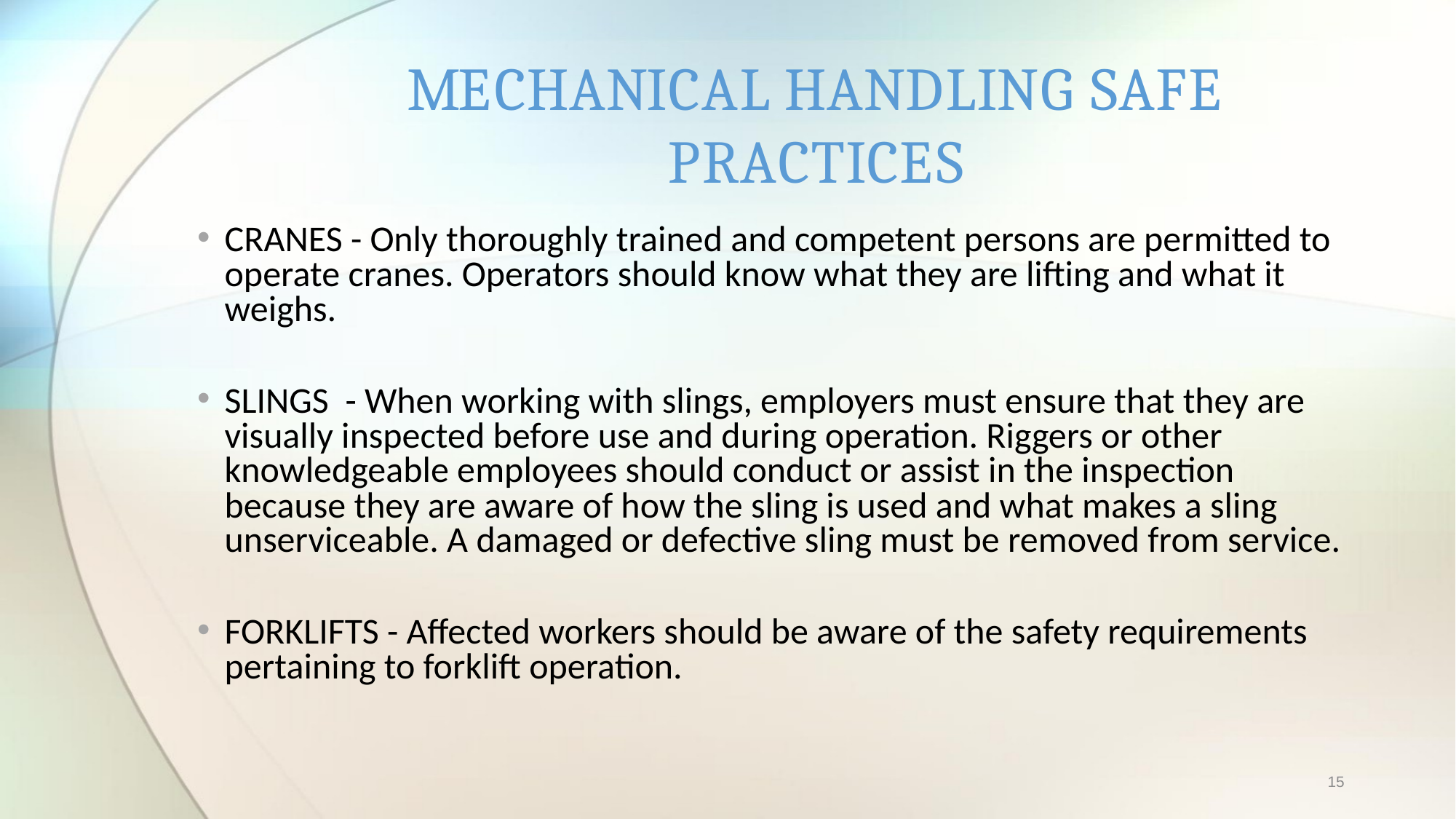

# MECHANICAL HANDLING SAFE PRACTICES
CRANES - Only thoroughly trained and competent persons are permitted to operate cranes. Operators should know what they are lifting and what it weighs.

SLINGS  - When working with slings, employers must ensure that they are visually inspected before use and during operation. Riggers or other knowledgeable employees should conduct or assist in the inspection because they are aware of how the sling is used and what makes a sling unserviceable. A damaged or defective sling must be removed from service.

FORKLIFTS - Affected workers should be aware of the safety requirements pertaining to forklift operation.

15